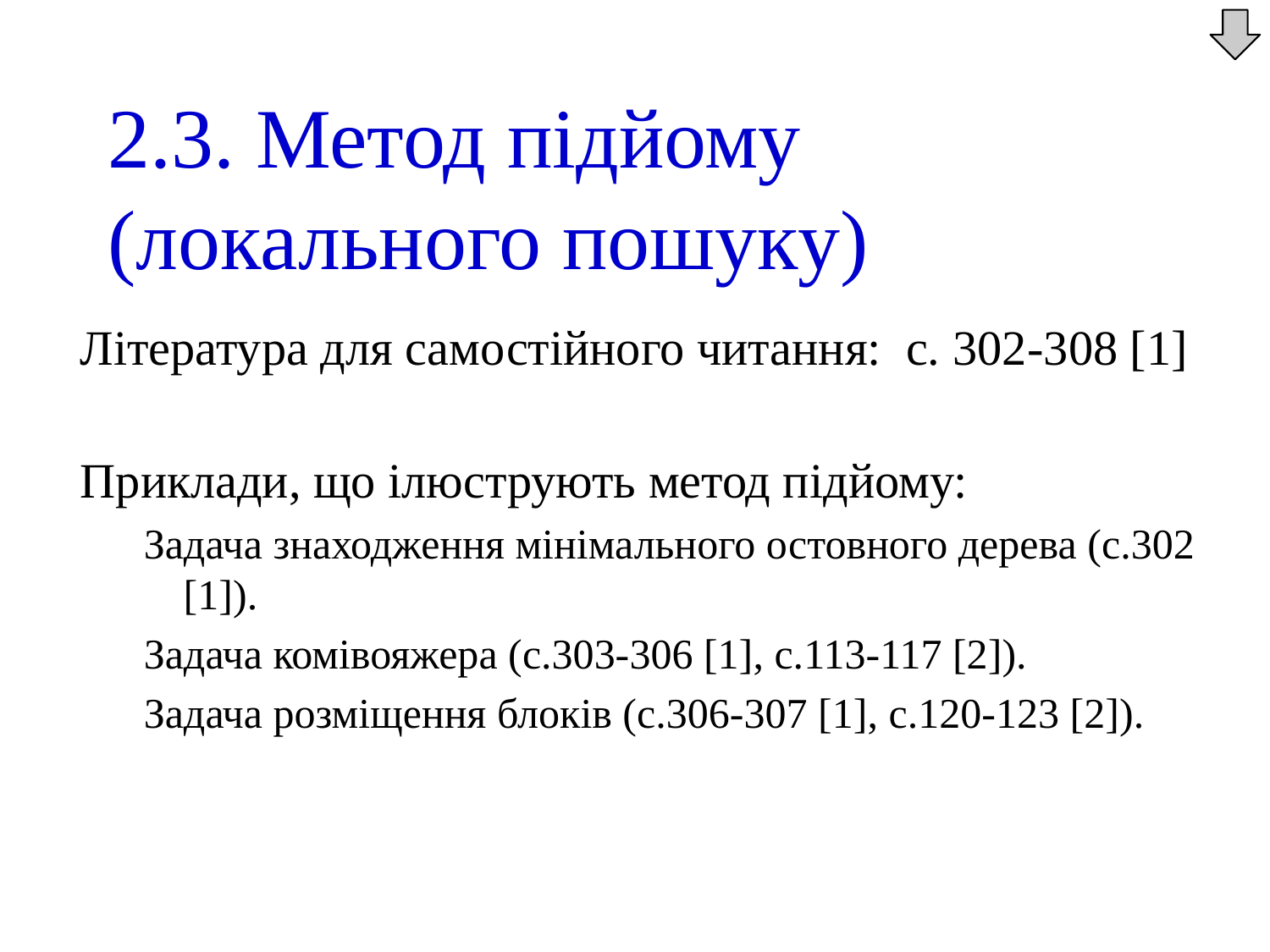

2.3. Метод підйому (локального пошуку)
Література для самостійного читання:  с. 302-308 [1]

Приклади, що ілюструють метод підйому:
Задача знаходження мінімального остовного дерева (с.302 [1]).
Задача комівояжера (с.303-306 [1], с.113-117 [2]).
Задача розміщення блоків (с.306-307 [1], с.120-123 [2]).